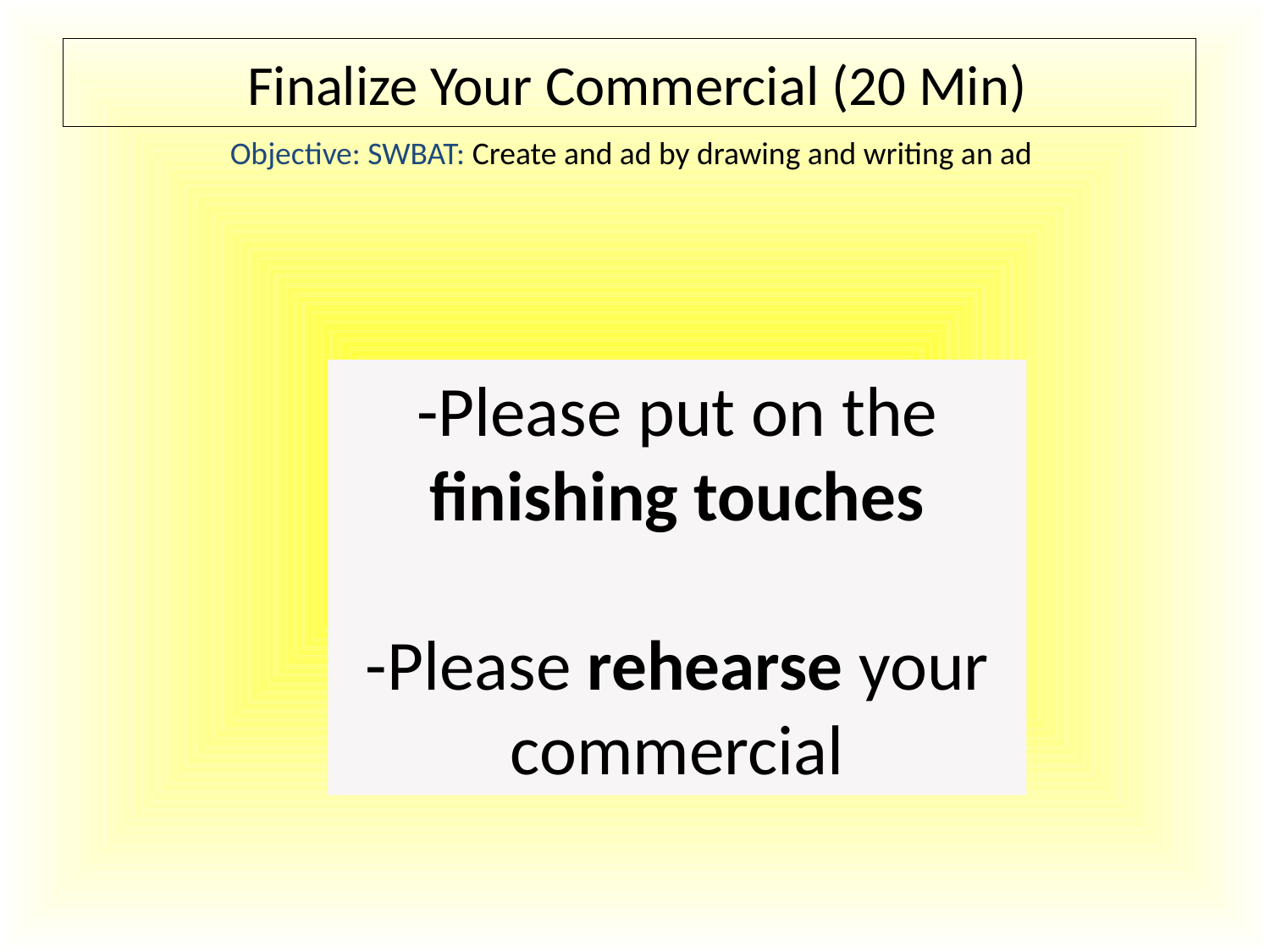

Finalize Your Commercial (20 Min)
Objective: SWBAT: Create and ad by drawing and writing an ad
-Please put on the finishing touches

-Please rehearse your commercial